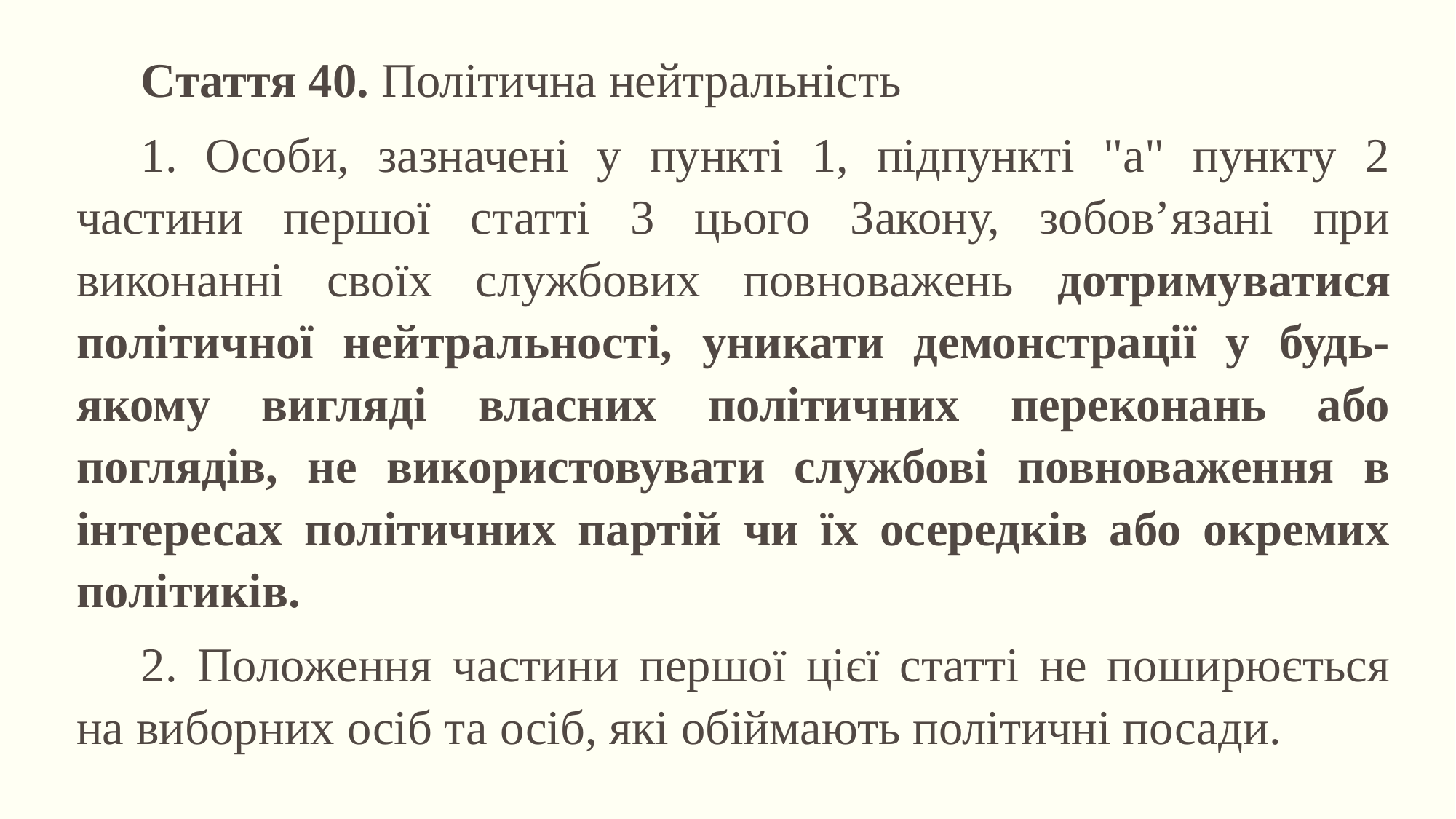

Стаття 40. Політична нейтральність
1. Особи, зазначені у пункті 1, підпункті "а" пункту 2 частини першої статті 3 цього Закону, зобов’язані при виконанні своїх службових повноважень дотримуватися політичної нейтральності, уникати демонстрації у будь-якому вигляді власних політичних переконань або поглядів, не використовувати службові повноваження в інтересах політичних партій чи їх осередків або окремих політиків.
2. Положення частини першої цієї статті не поширюється на виборних осіб та осіб, які обіймають політичні посади.